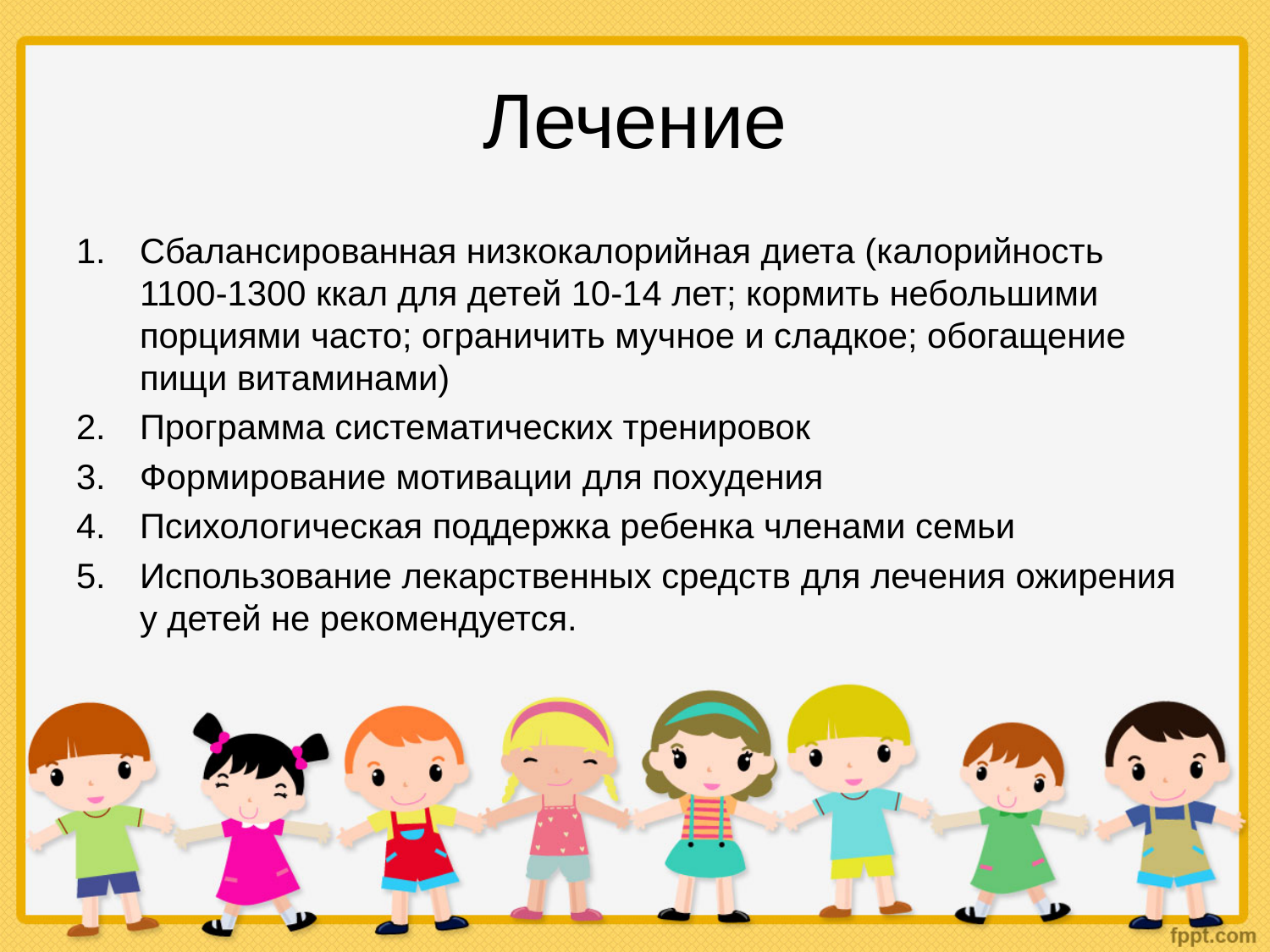

# Лечение
Сбалансированная низкокалорийная диета (калорийность 1100-1300 ккал для детей 10-14 лет; кормить небольшими порциями часто; ограничить мучное и сладкое; обогащение пищи витаминами)
Программа систематических тренировок
Формирование мотивации для похудения
Психологическая поддержка ребенка членами семьи
Использование лекарственных средств для лечения ожирения у детей не рекомендуется.